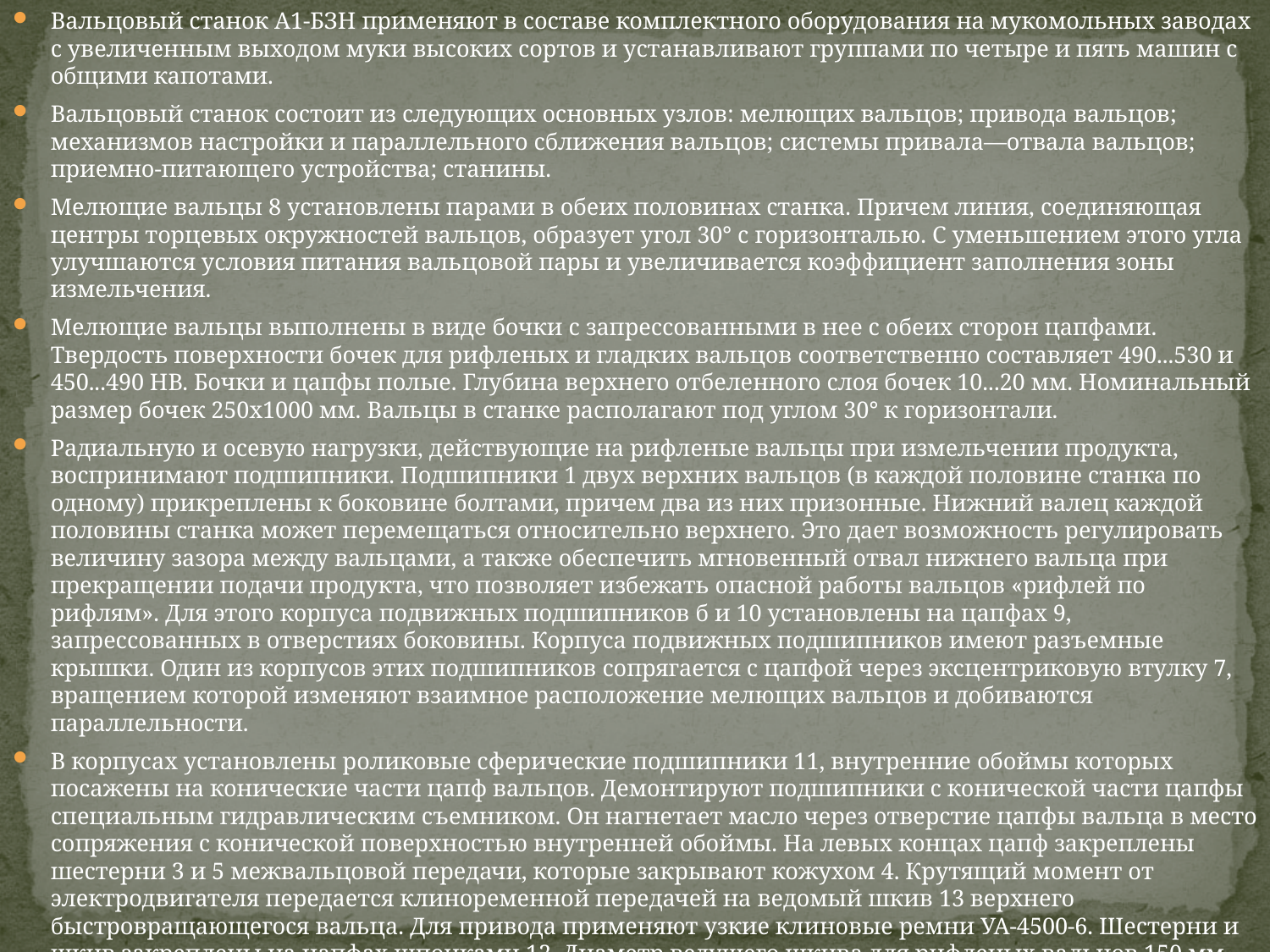

Вальцовый станок А1-БЗН применяют в составе комплектного оборудования на мукомольных заводах с увеличенным выходом муки высоких сортов и устанавливают группами по четыре и пять машин с общими капотами.
Вальцовый станок состоит из следующих основных узлов: мелющих вальцов; привода вальцов; механизмов настройки и параллельного сближения вальцов; системы привала—отвала вальцов; приемно-питающего устройства; станины.
Мелющие вальцы 8 установлены парами в обеих половинах станка. Причем линия, соединяющая центры торцевых окружностей вальцов, образует угол 30° с горизонталью. С уменьшением этого угла улучшаются условия питания вальцовой пары и увеличивается коэффициент заполнения зоны измельчения.
Мелющие вальцы выполнены в виде бочки с запрессованными в нее с обеих сторон цапфами. Твердость поверхности бочек для рифленых и гладких вальцов соответственно составляет 490...530 и 450...490 НВ. Бочки и цапфы полые. Глубина верхнего отбеленного слоя бочек 10...20 мм. Номинальный размер бочек 250x1000 мм. Вальцы в станке располагают под углом 30° к горизонтали.
Радиальную и осевую нагрузки, действующие на рифленые вальцы при измельчении продукта, воспринимают подшипники. Подшипники 1 двух верхних вальцов (в каждой половине станка по одному) прикреплены к боковине болтами, причем два из них призонные. Нижний валец каждой половины станка может перемещаться относительно верхнего. Это дает возможность регулировать величину зазора между вальцами, а также обеспечить мгновенный отвал нижнего вальца при прекращении подачи продукта, что позволяет избежать опасной работы вальцов «рифлей по рифлям». Для этого корпуса подвижных подшипников б и 10 установлены на цапфах 9, запрессованных в отверстиях боковины. Корпуса подвижных подшипников имеют разъемные крышки. Один из корпусов этих подшипников сопрягается с цапфой через эксцентриковую втулку 7, вращением которой изменяют взаимное расположение мелющих вальцов и добиваются параллельности.
В корпусах установлены роликовые сферические подшипники 11, внутренние обоймы которых посажены на конические части цапф вальцов. Демонтируют подшипники с конической части цапфы специальным гидравлическим съемником. Он нагнетает масло через отверстие цапфы вальца в место сопряжения с конической поверхностью внутренней обоймы. На левых концах цапф закреплены шестерни 3 и 5 межвальцовой передачи, которые закрывают кожухом 4. Крутящий момент от электродвигателя передается клиноременной передачей на ведомый шкив 13 верхнего быстровращающегося вальца. Для привода применяют узкие клиновые ремни УА-4500-6. Шестерни и шкив закреплены на цапфах шпонками 12. Диаметр ведущего шкива для рифленых вальцов 150 мм, для гладких 132 мм.